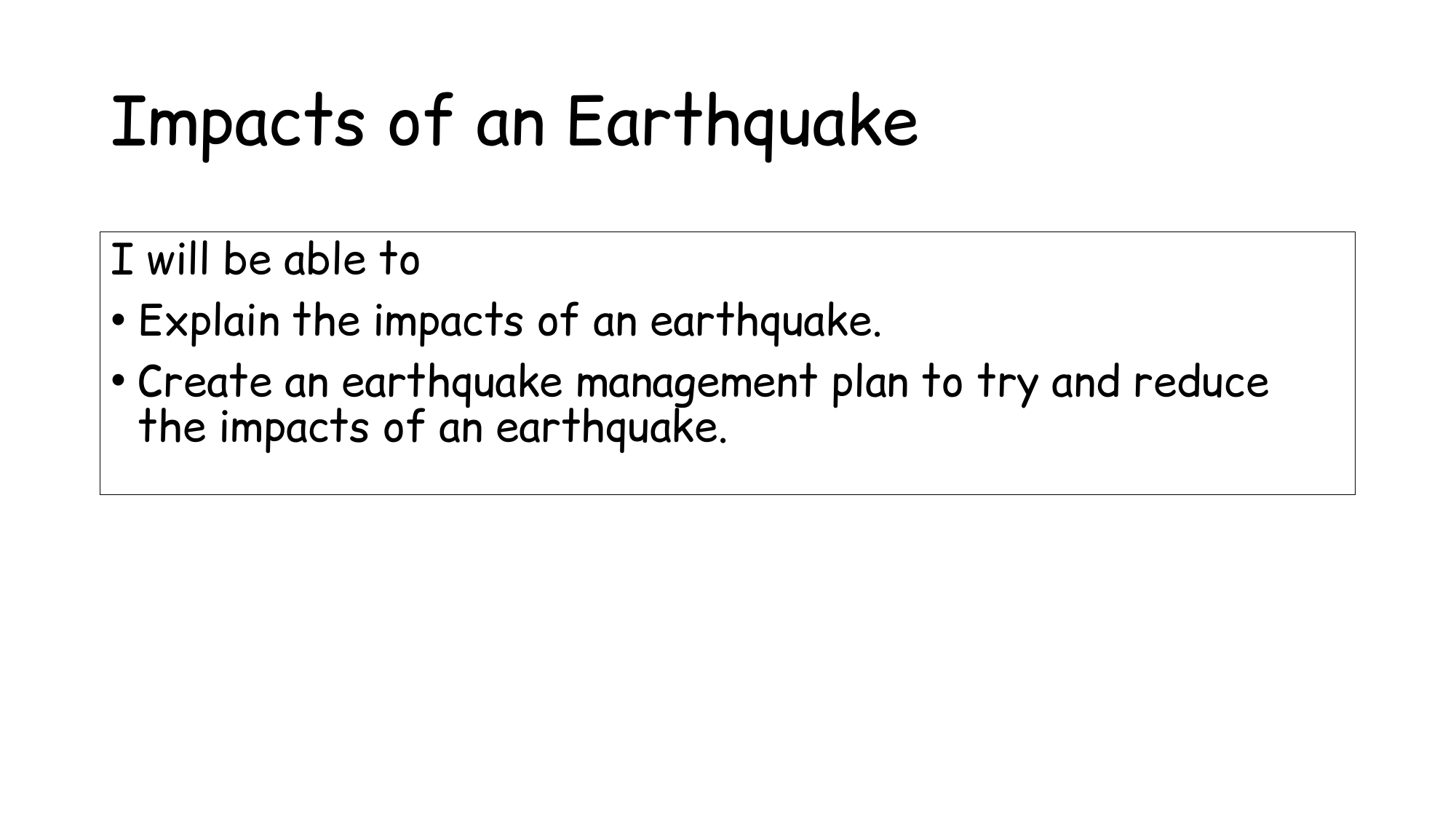

# Impacts of an Earthquake
I will be able to
Explain the impacts of an earthquake.
Create an earthquake management plan to try and reduce the impacts of an earthquake.